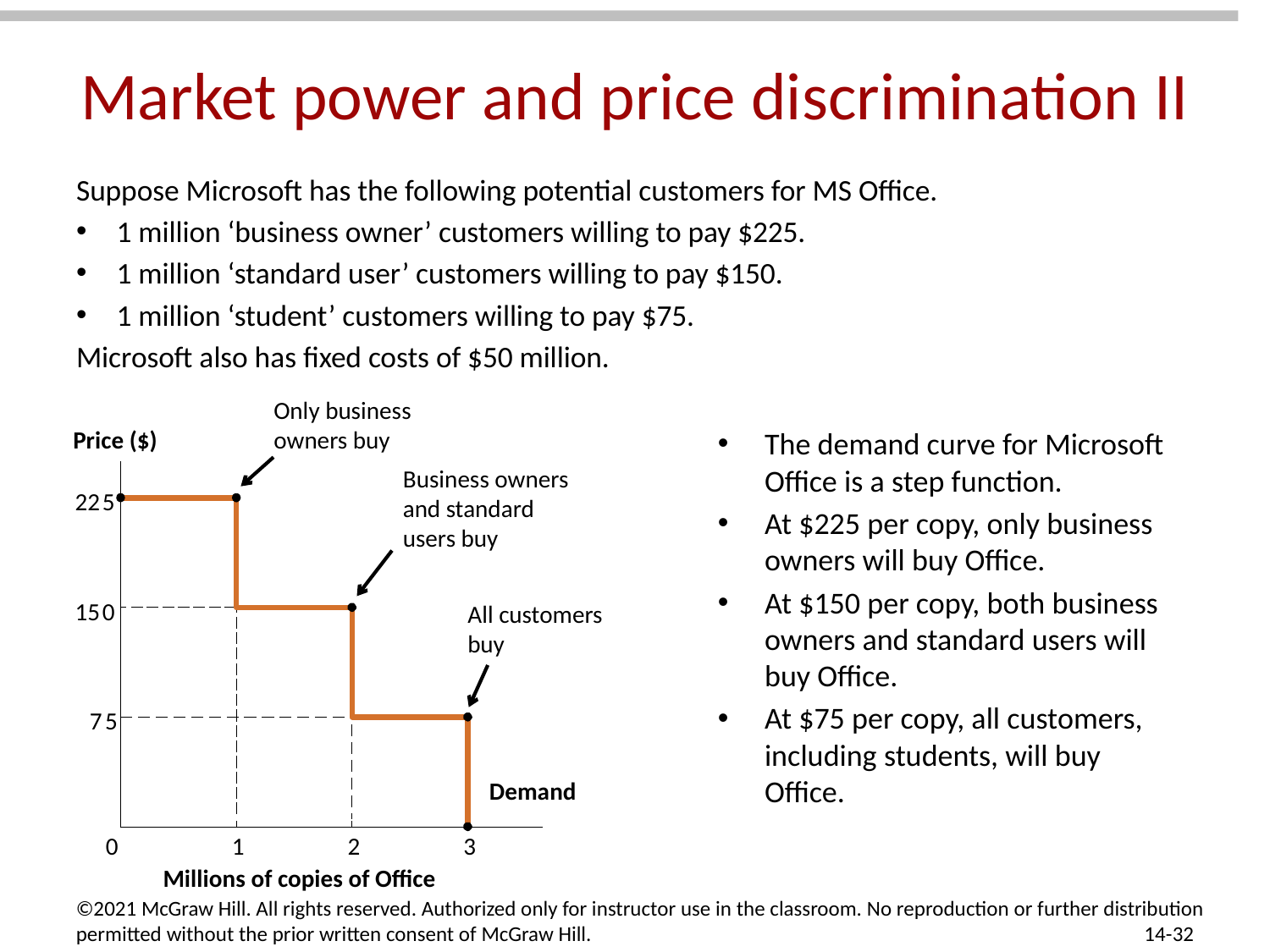

# Market power and price discrimination II
Suppose Microsoft has the following potential customers for MS Office.
1 million ‘business owner’ customers willing to pay $225.
1 million ‘standard user’ customers willing to pay $150.
1 million ‘student’ customers willing to pay $75.
Microsoft also has fixed costs of $50 million.
Only business owners buy
Price ($)

22
5

15
0

7
5
0
1
2
3

Demand

Millions of copies of Office
The demand curve for Microsoft Office is a step function.
At $225 per copy, only business owners will buy Office.
At $150 per copy, both business owners and standard users will buy Office.
At $75 per copy, all customers, including students, will buy Office.
Business owners and standard users buy
All customers buy